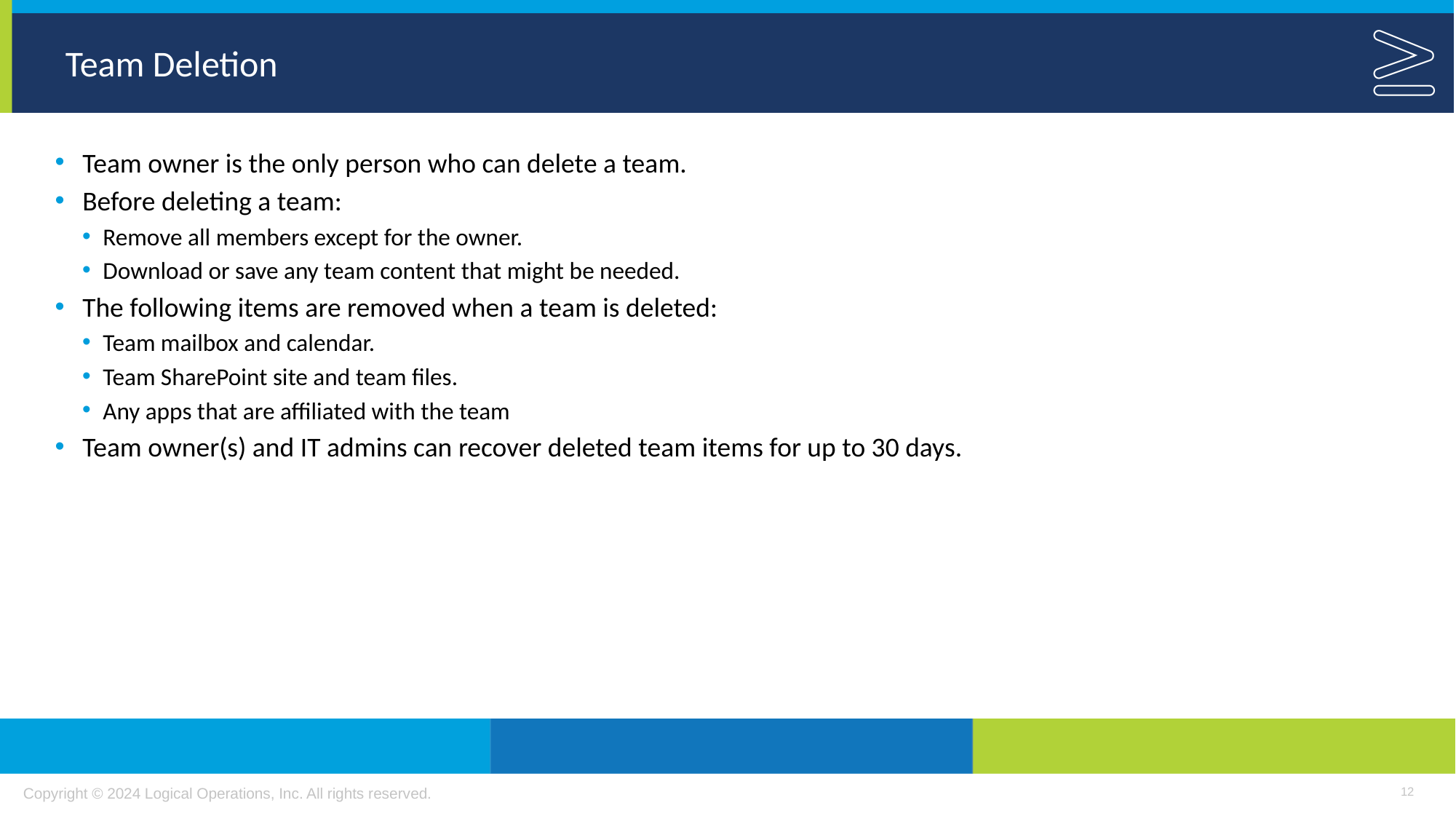

# Team Deletion
Team owner is the only person who can delete a team.
Before deleting a team:
Remove all members except for the owner.
Download or save any team content that might be needed.
The following items are removed when a team is deleted:
Team mailbox and calendar.
Team SharePoint site and team files.
Any apps that are affiliated with the team
Team owner(s) and IT admins can recover deleted team items for up to 30 days.
12